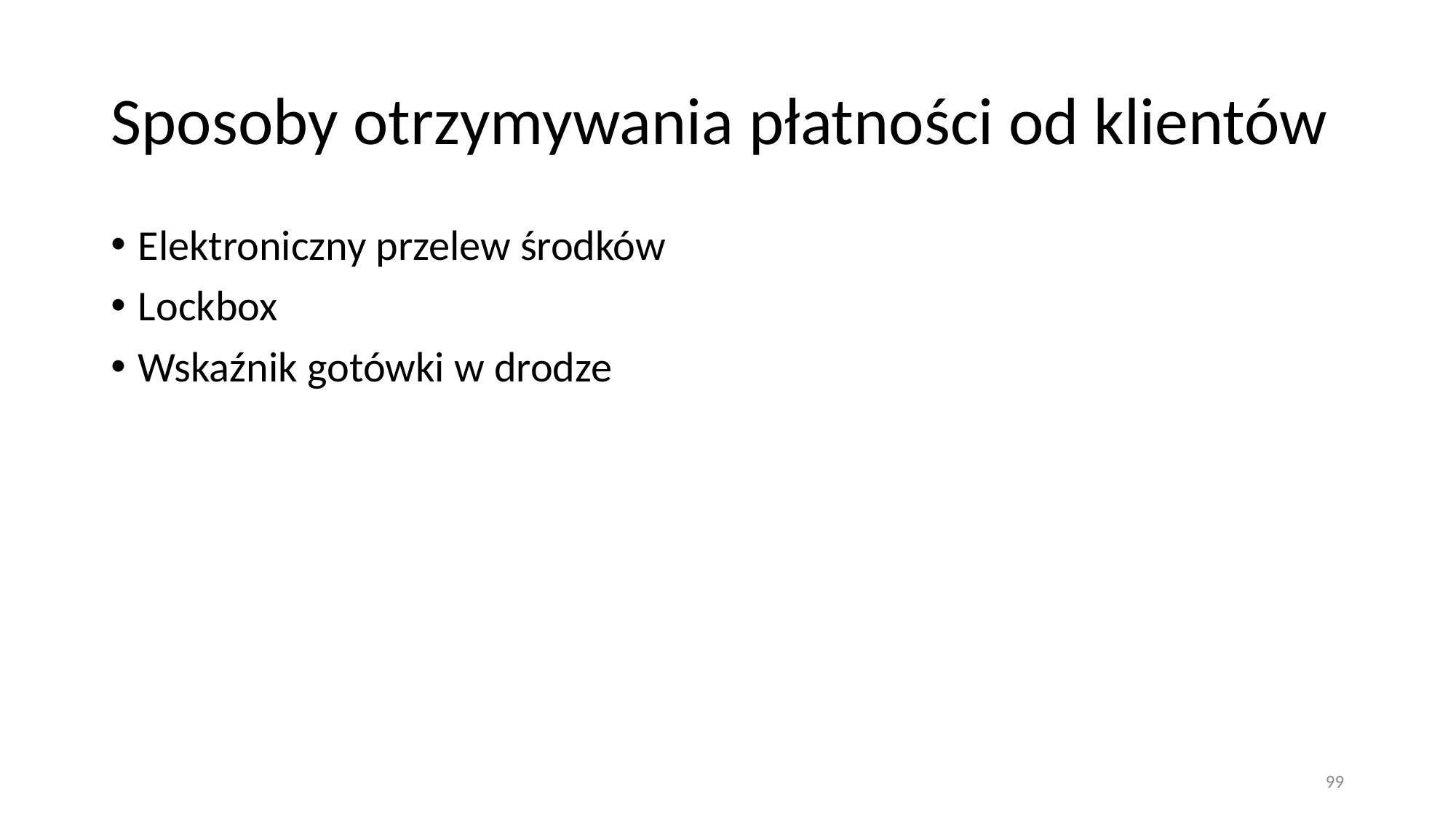

# Sposoby otrzymywania płatności od klientów
Elektroniczny przelew środków
Lockbox
Wskaźnik gotówki w drodze

99